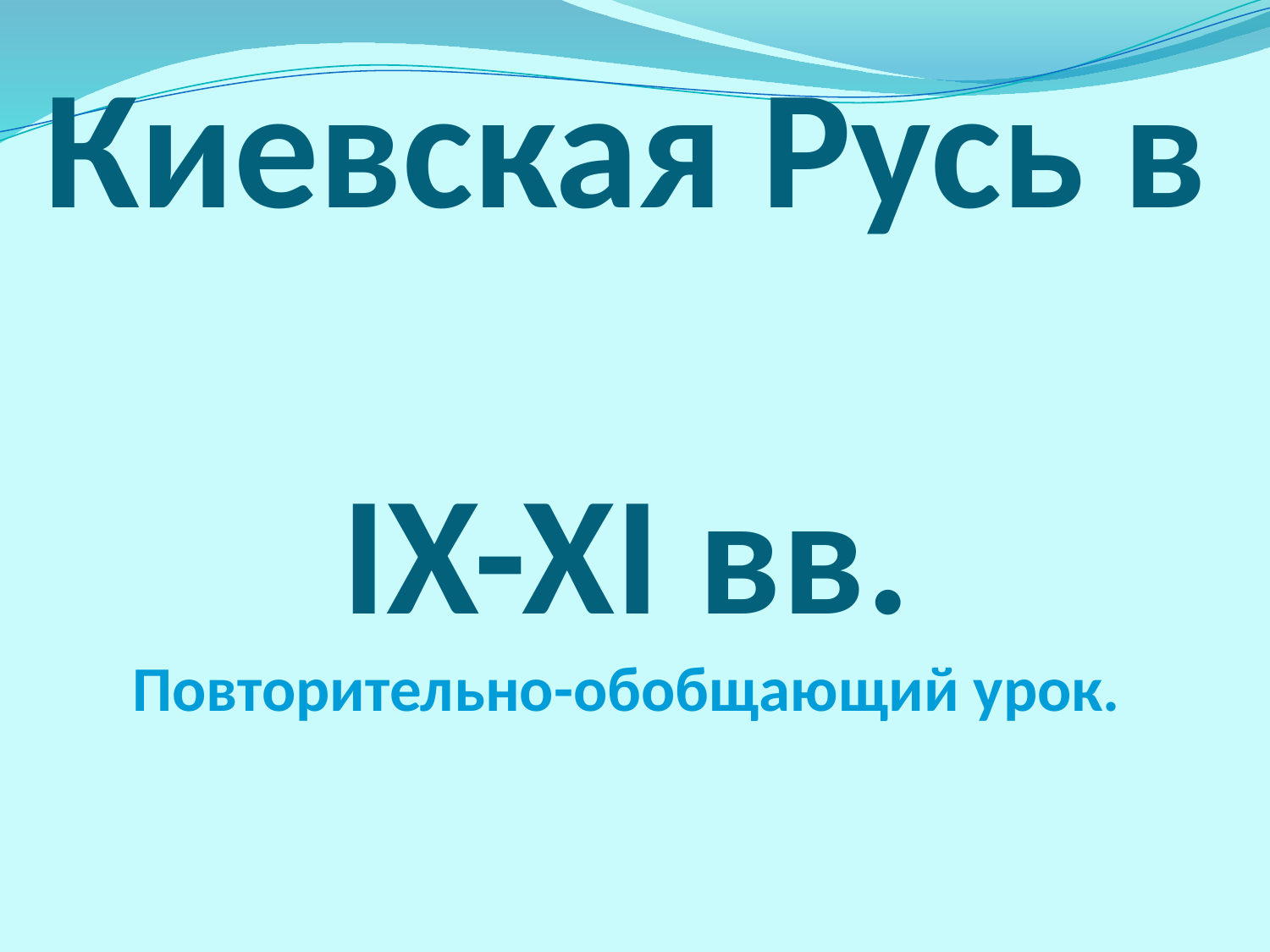

# Киевская Русь в IX-XI вв. Повторительно-обобщающий урок.